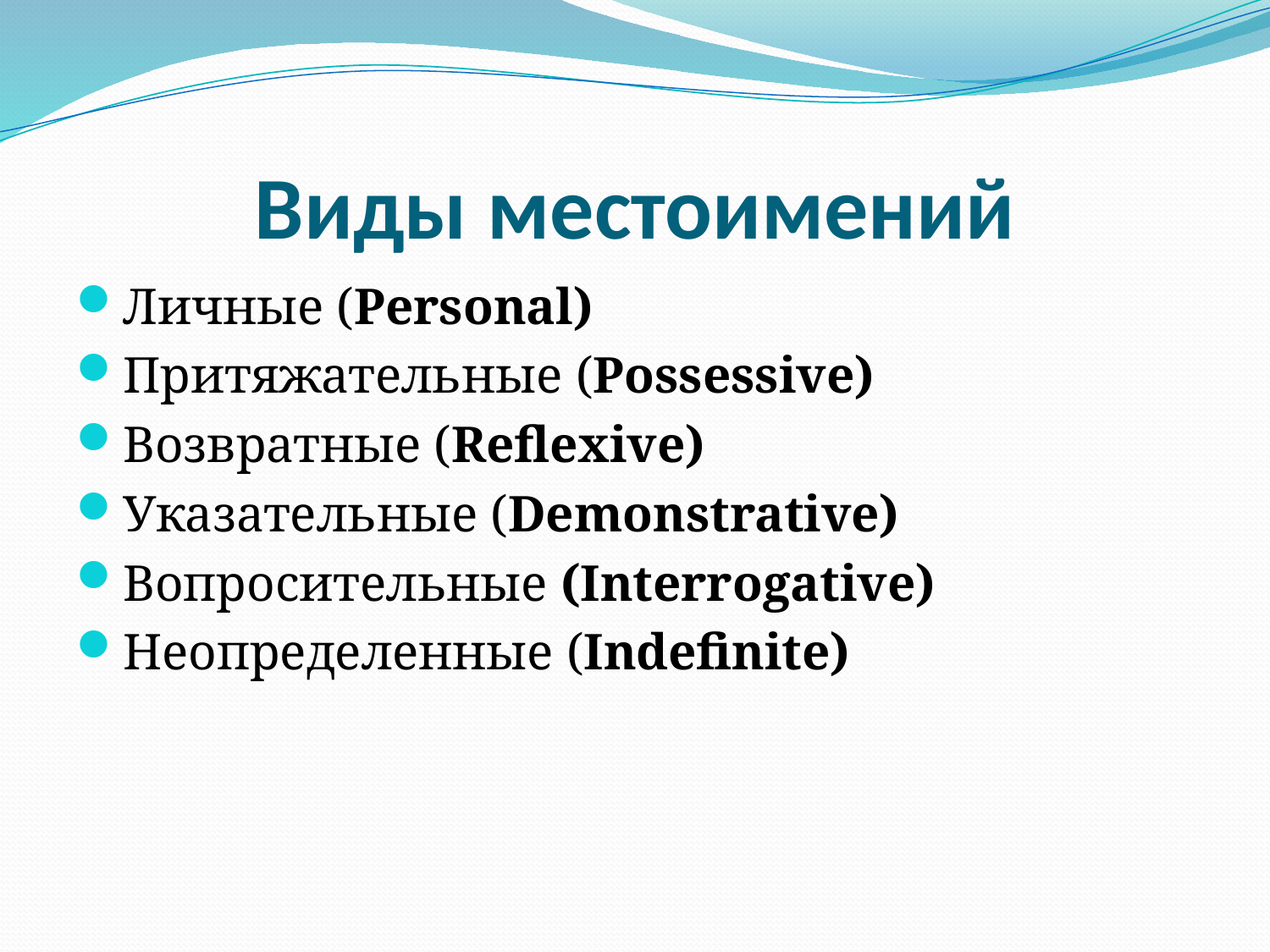

# Виды местоимений
Личные (Personal)
Притяжательные (Possessive)
Возвратные (Reflexive)
Указательные (Demonstrative)
Вопросительные (Interrogative)
Неопределенные (Indefinite)